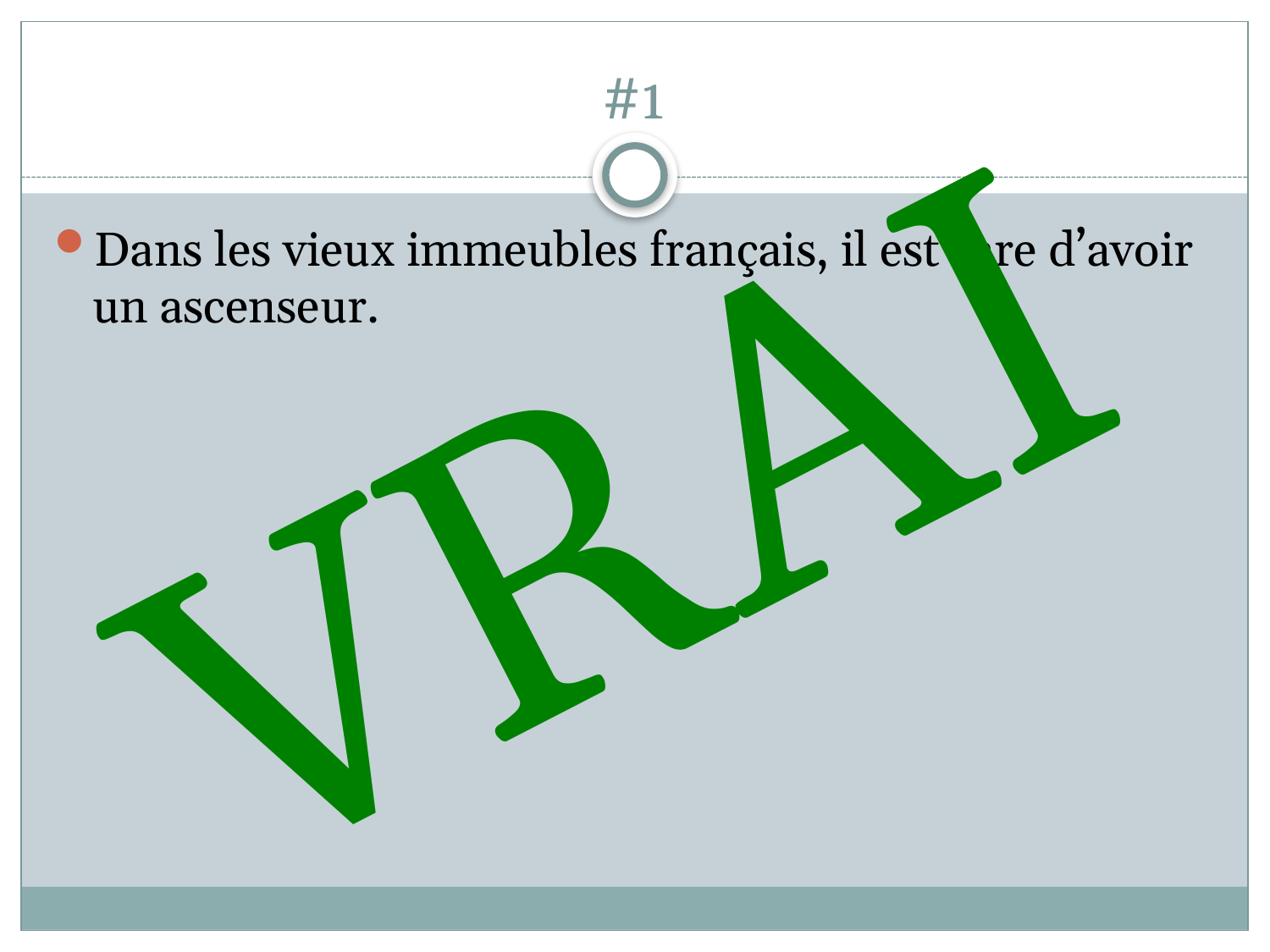

# #1
Dans les vieux immeubles français, il est rare d’avoir un ascenseur.
VRAI